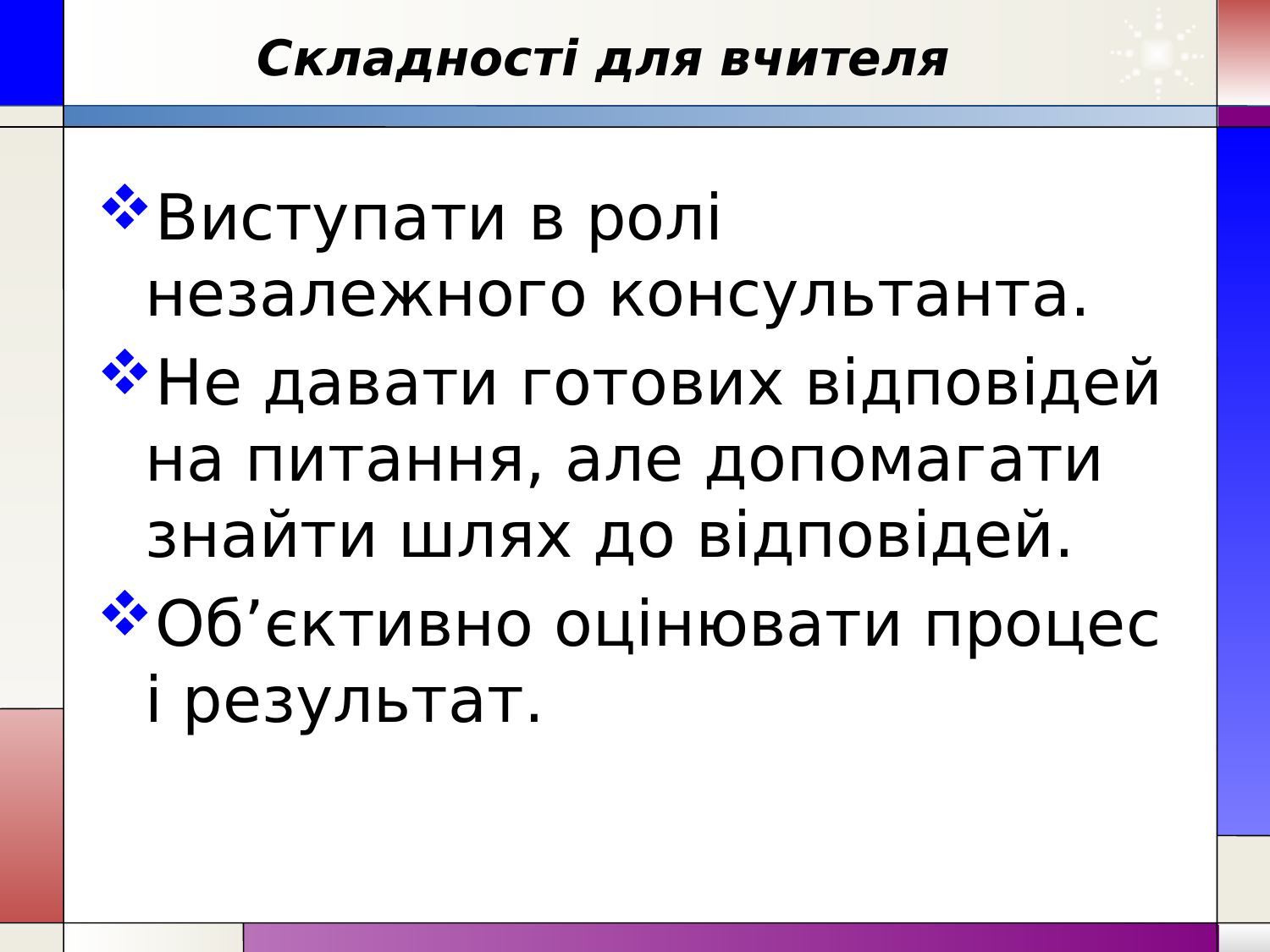

# Складності для вчителя
Виступати в ролі незалежного консультанта.
Не давати готових відповідей на питання, але допомагати знайти шлях до відповідей.
Об’єктивно оцінювати процес і результат.